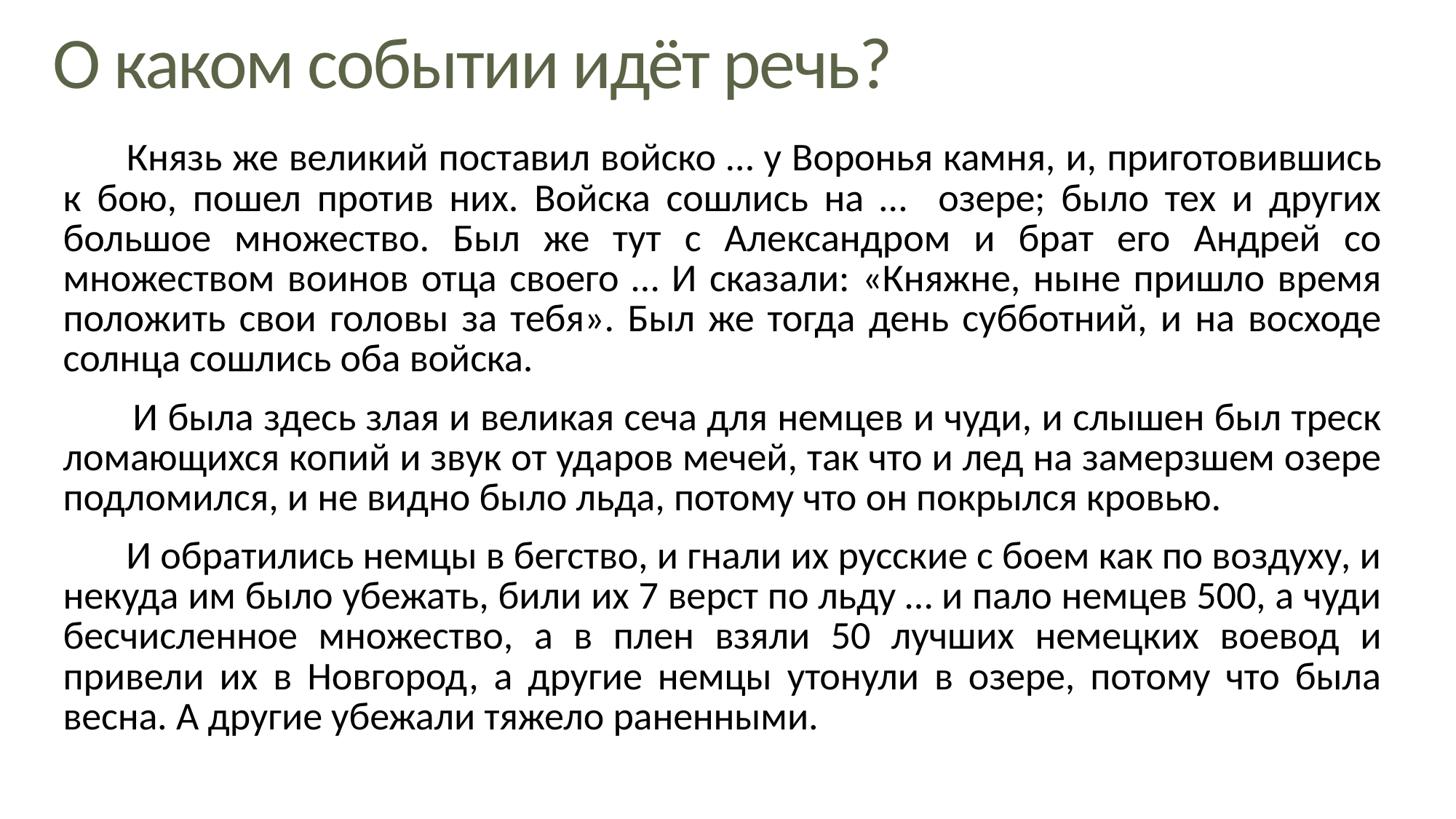

# О каком событии идёт речь?
       Князь же великий поставил войско … у Воронья камня, и, приготовившись к бою, пошел против них. Войска сошлись на …  озере; было тех и других большое множество. Был же тут с Александром и брат его Андрей со множеством воинов отца своего … И сказали: «Княжне, ныне пришло время положить свои головы за тебя». Был же тогда день субботний, и на восходе солнца сошлись оба войска.
       И была здесь злая и великая сеча для немцев и чуди, и слышен был треск ломающихся копий и звук от ударов мечей, так что и лед на замерзшем озере подломился, и не видно было льда, потому что он покрылся кровью.
       И обратились немцы в бегство, и гнали их русские с боем как по воздуху, и некуда им было убежать, били их 7 верст по льду … и пало немцев 500, а чуди бесчисленное множество, а в плен взяли 50 лучших немецких воевод и привели их в Новгород, а другие немцы утонули в озере, потому что была весна. А другие убежали тяжело раненными.